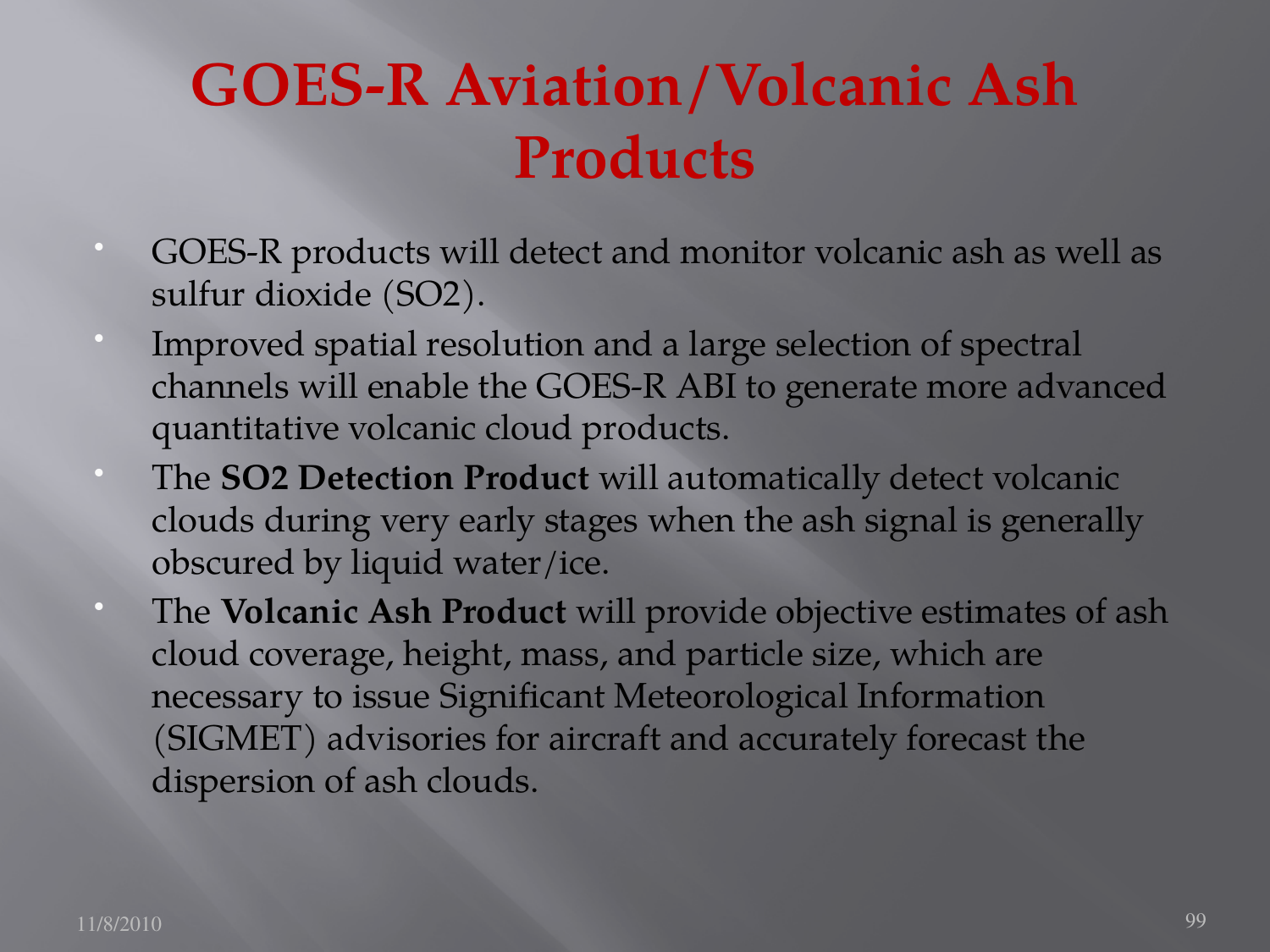

# GOES-R Aviation/Volcanic Ash Products
GOES-R products will detect and monitor volcanic ash as well as sulfur dioxide (SO2).
Improved spatial resolution and a large selection of spectral channels will enable the GOES-R ABI to generate more advanced quantitative volcanic cloud products.
The SO2 Detection Product will automatically detect volcanic clouds during very early stages when the ash signal is generally obscured by liquid water/ice.
The Volcanic Ash Product will provide objective estimates of ash cloud coverage, height, mass, and particle size, which are  necessary to issue Significant Meteorological Information (SIGMET) advisories for aircraft and accurately forecast the dispersion of ash clouds.
11/8/2010
99